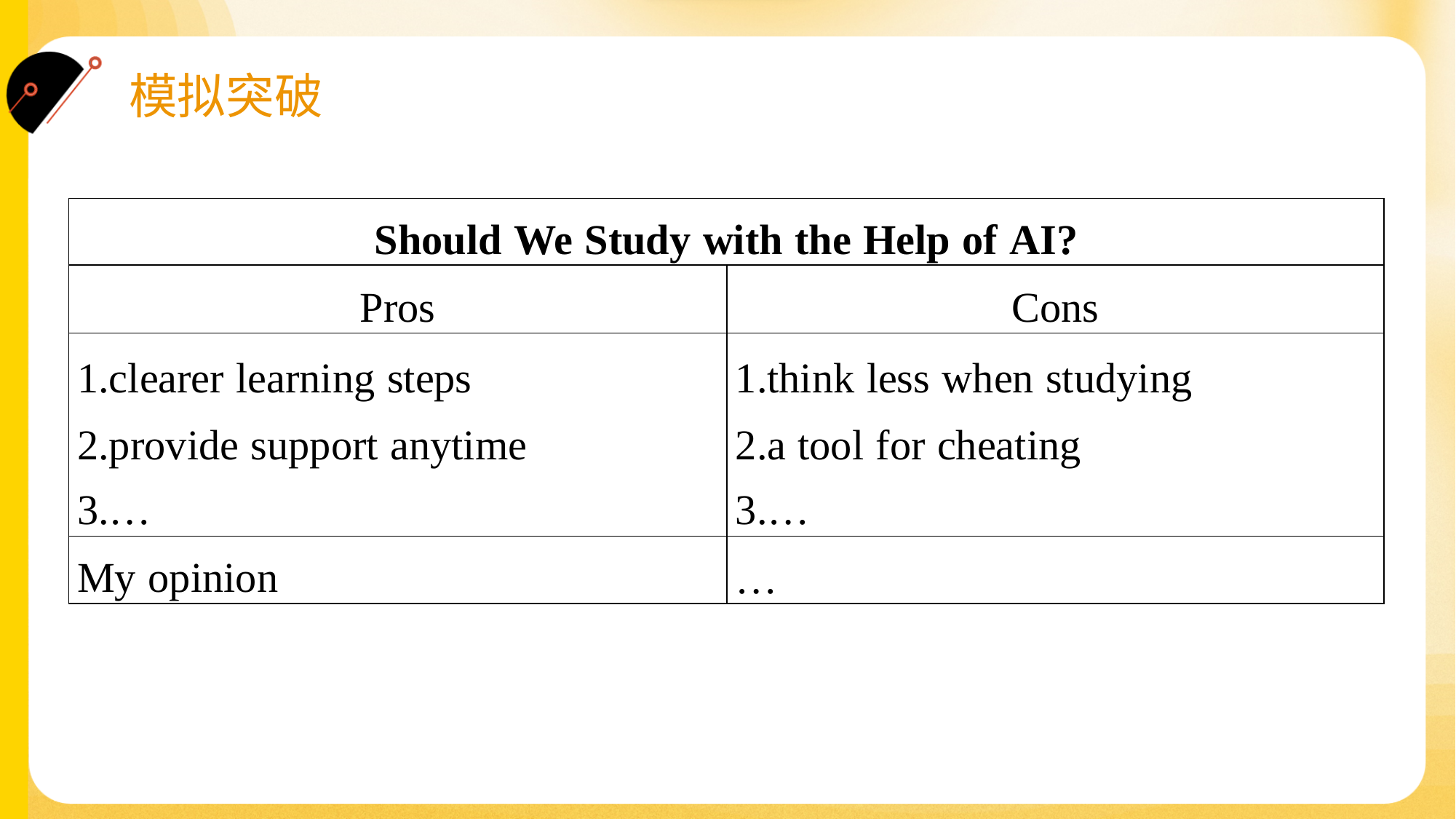

| Should We Study with the Help of AI? |  |
| --- | --- |
| Pros | Cons |
| 1.clearer learning steps 2.provide support anytime 3.… | 1.think less when studying 2.a tool for cheating 3.… |
| My opinion | … |